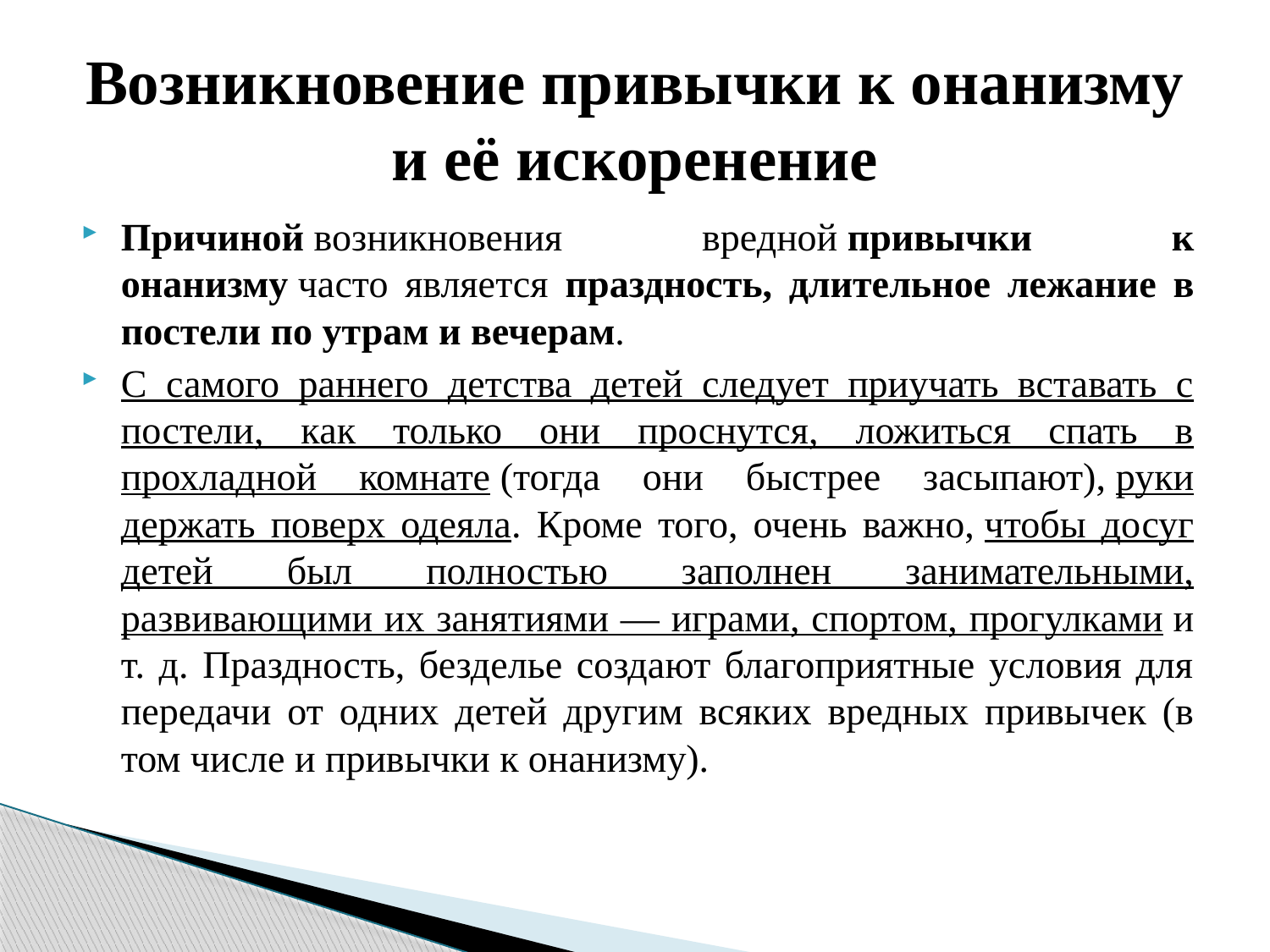

# Возникновение привычки к онанизму и её искоренение
Причиной возникновения вредной привычки к онанизму часто является праздность, длительное лежание в постели по утрам и вечерам.
С самого раннего детства детей следует приучать вставать с постели, как только они проснутся, ложиться спать в прохладной комнате (тогда они быстрее засыпают), руки держать поверх одеяла. Кроме того, очень важно, чтобы досуг детей был полностью заполнен занимательными, развивающими их занятиями — играми, спортом, прогулками и т. д. Праздность, безделье создают благоприятные условия для передачи от одних детей другим всяких вредных привычек (в том числе и привычки к онанизму).